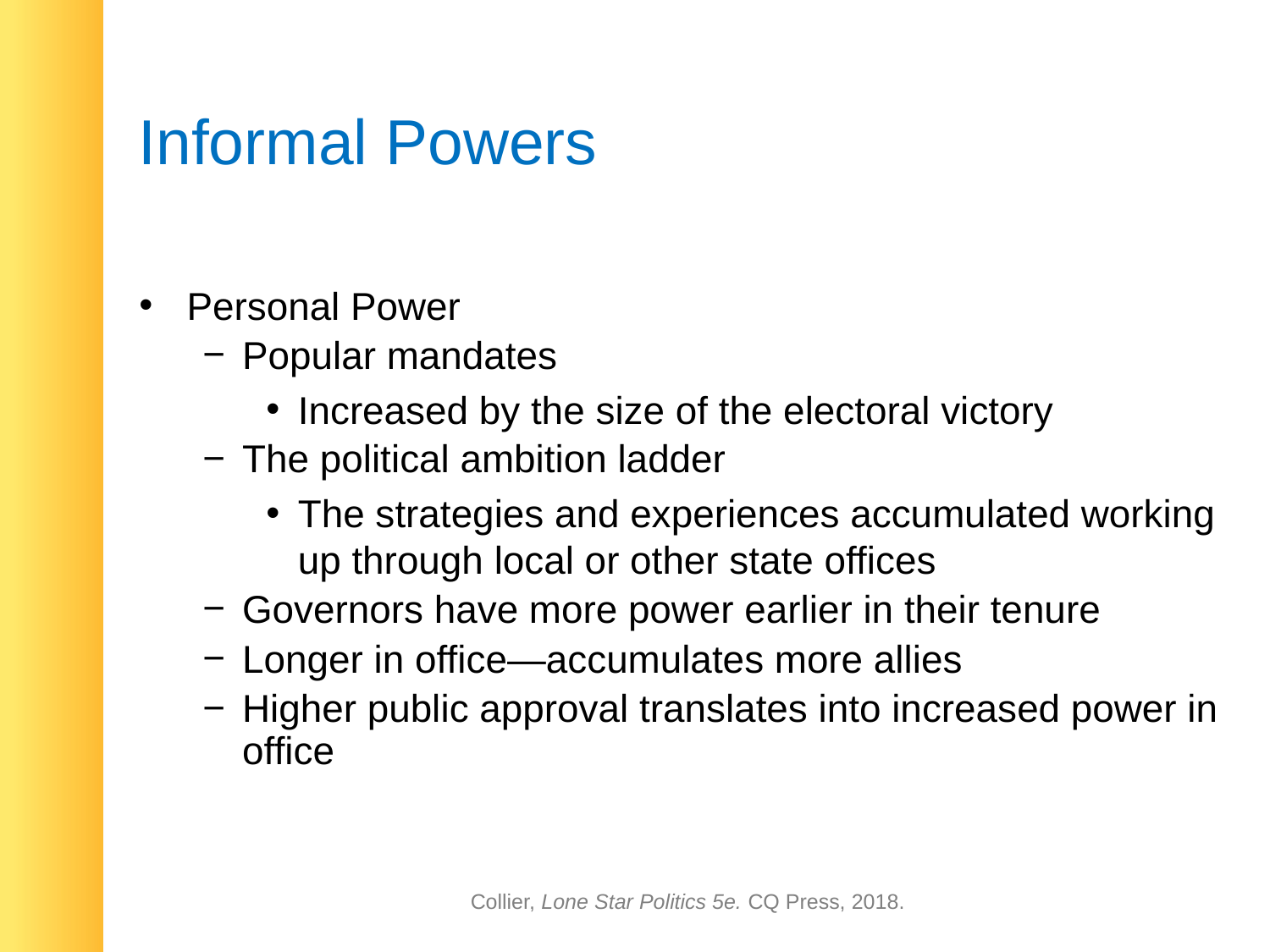

# Informal Powers
Personal Power
Popular mandates
Increased by the size of the electoral victory
The political ambition ladder
The strategies and experiences accumulated working up through local or other state offices
Governors have more power earlier in their tenure
Longer in office—accumulates more allies
Higher public approval translates into increased power in office
Collier, Lone Star Politics 5e. CQ Press, 2018.